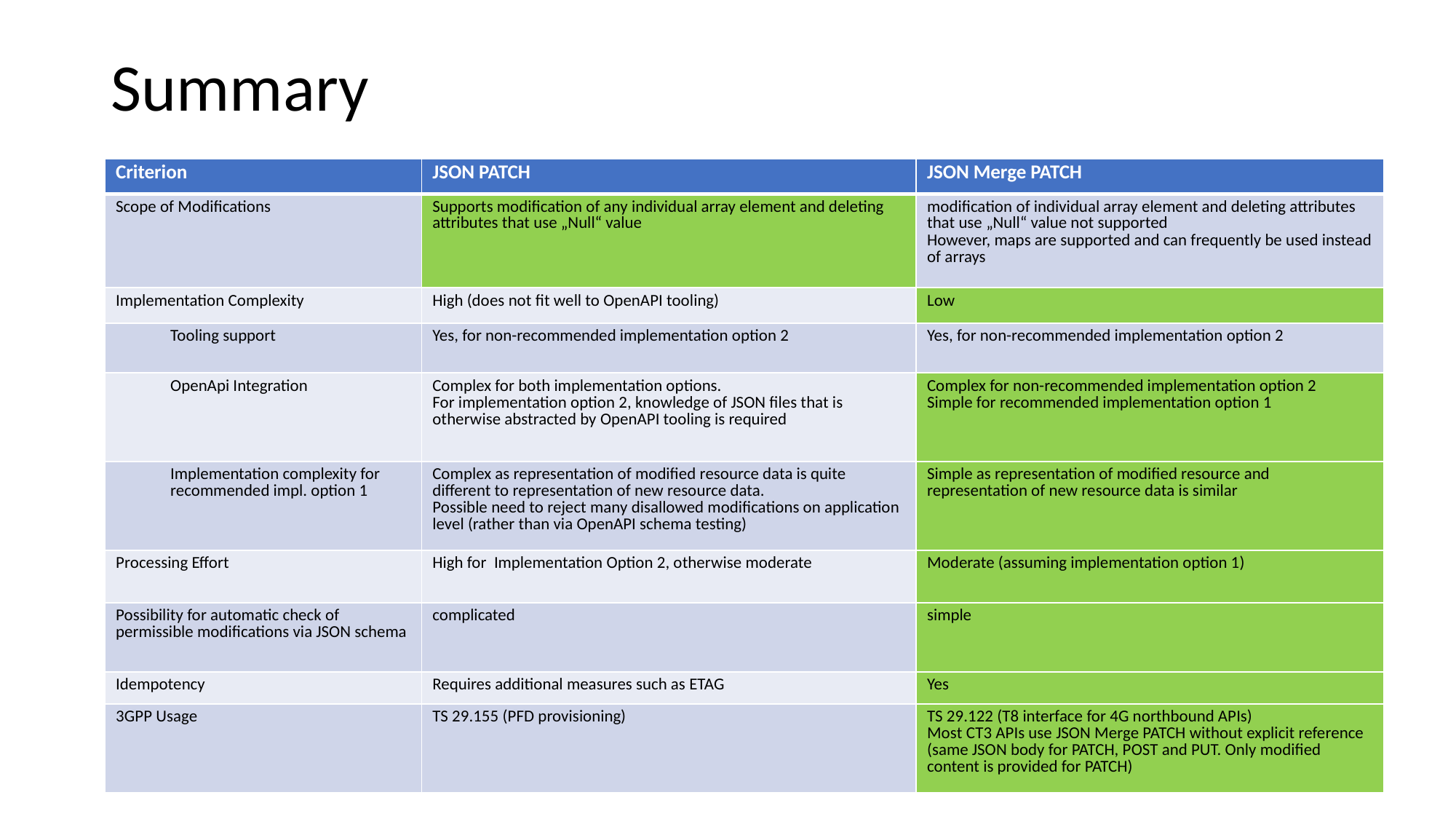

# Summary
| Criterion | JSON PATCH | JSON Merge PATCH |
| --- | --- | --- |
| Scope of Modifications | Supports modification of any individual array element and deleting attributes that use „Null“ value | modification of individual array element and deleting attributes that use „Null“ value not supported However, maps are supported and can frequently be used instead of arrays |
| Implementation Complexity | High (does not fit well to OpenAPI tooling) | Low |
| Tooling support | Yes, for non-recommended implementation option 2 | Yes, for non-recommended implementation option 2 |
| OpenApi Integration | Complex for both implementation options. For implementation option 2, knowledge of JSON files that is otherwise abstracted by OpenAPI tooling is required | Complex for non-recommended implementation option 2 Simple for recommended implementation option 1 |
| Implementation complexity for recommended impl. option 1 | Complex as representation of modified resource data is quite different to representation of new resource data. Possible need to reject many disallowed modifications on application level (rather than via OpenAPI schema testing) | Simple as representation of modified resource and representation of new resource data is similar |
| Processing Effort | High for Implementation Option 2, otherwise moderate | Moderate (assuming implementation option 1) |
| Possibility for automatic check of permissible modifications via JSON schema | complicated | simple |
| Idempotency | Requires additional measures such as ETAG | Yes |
| 3GPP Usage | TS 29.155 (PFD provisioning) | TS 29.122 (T8 interface for 4G northbound APIs) Most CT3 APIs use JSON Merge PATCH without explicit reference (same JSON body for PATCH, POST and PUT. Only modified content is provided for PATCH) |